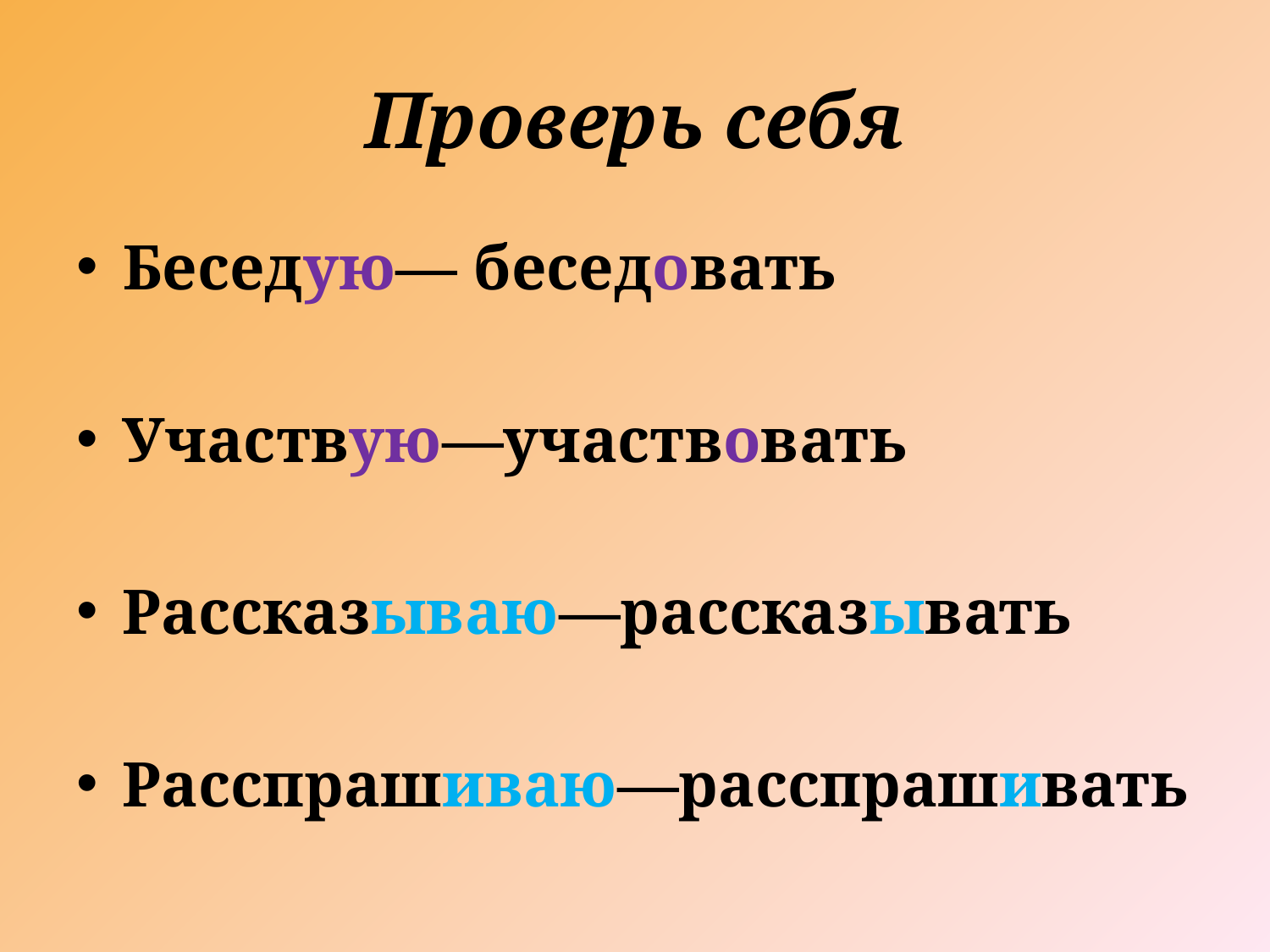

# Проверь себя
Беседую— беседовать

Участвую—участвовать

Рассказываю—рассказывать

Расспрашиваю—расспрашивать